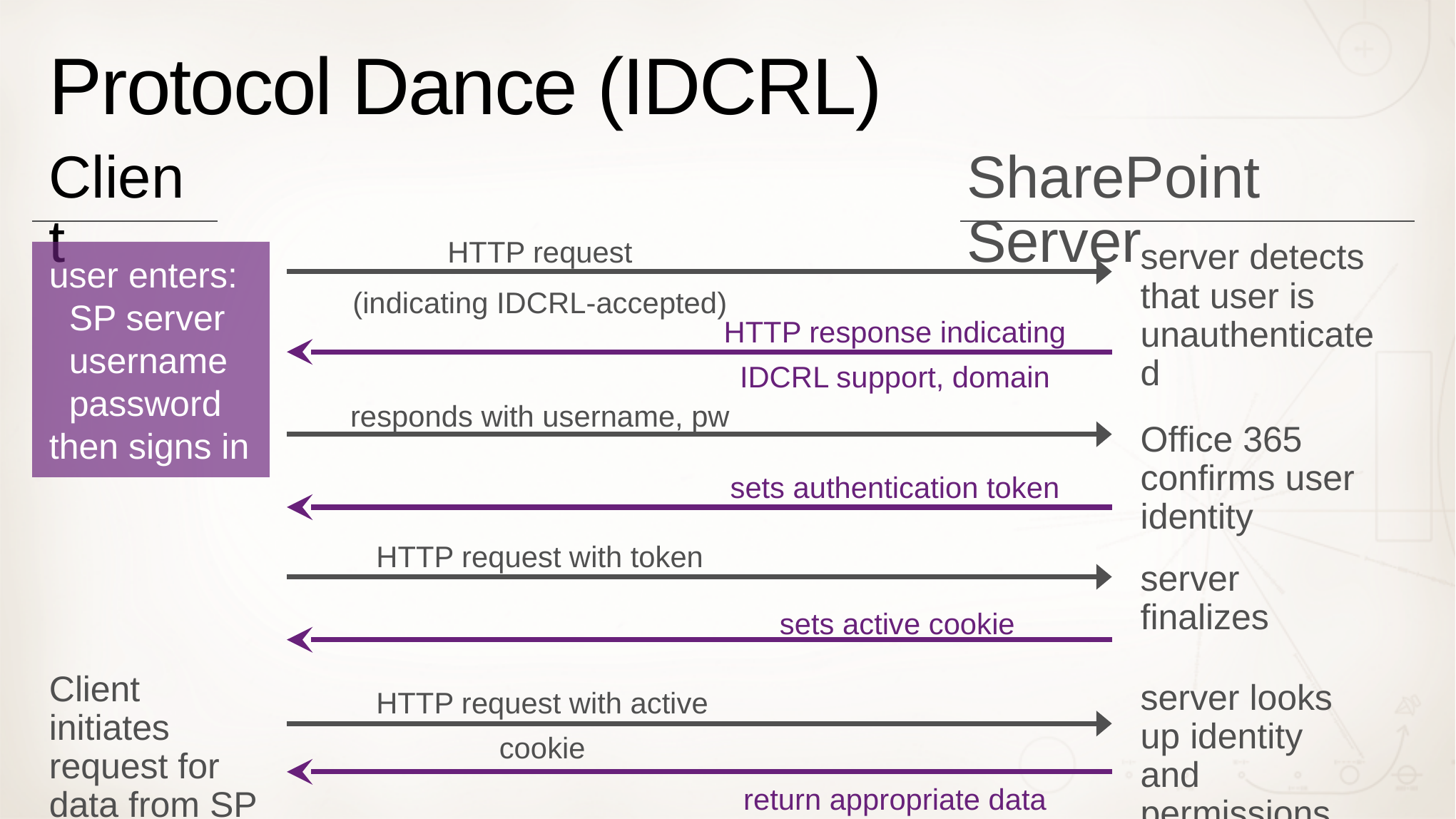

# Protocol Dance (IDCRL)
Client
SharePoint Server
HTTP request
(indicating IDCRL-accepted)
server detects that user is unauthenticated
user enters:
  SP server
  username
  password  then signs in
HTTP response indicating IDCRL support, domain
responds with username, pw
Office 365 confirms user identity
sets authentication token
HTTP request with token
server finalizes
sets active cookie
Client initiates request for data from SP
HTTP request with active cookie
server looks up identity and permissions
return appropriate data